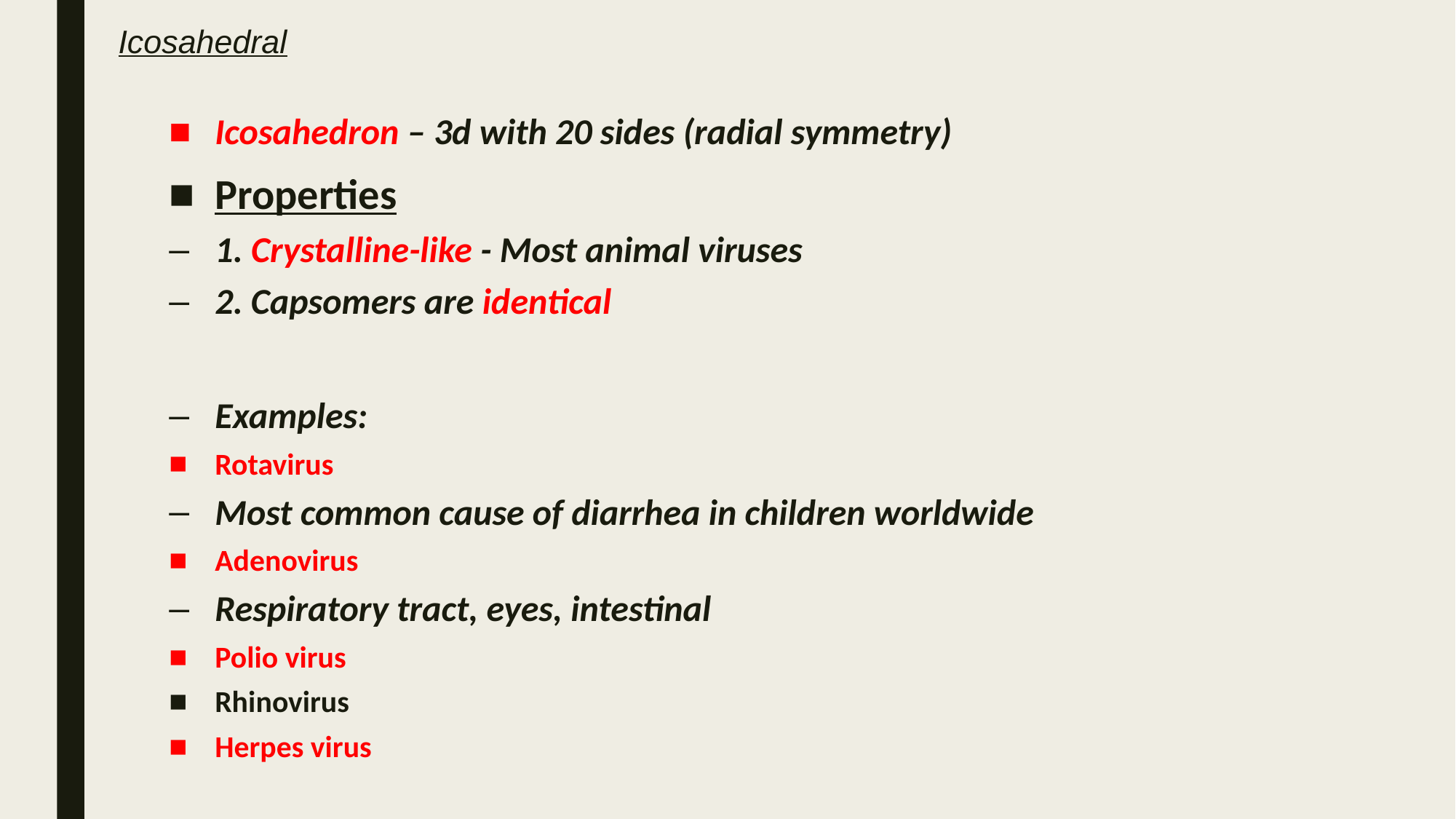

# Icosahedral
Icosahedron – 3d with 20 sides (radial symmetry)
Properties
1. Crystalline-like - Most animal viruses
2. Capsomers are identical

Examples:
Rotavirus
Most common cause of diarrhea in children worldwide
Adenovirus
Respiratory tract, eyes, intestinal
Polio virus
Rhinovirus
Herpes virus